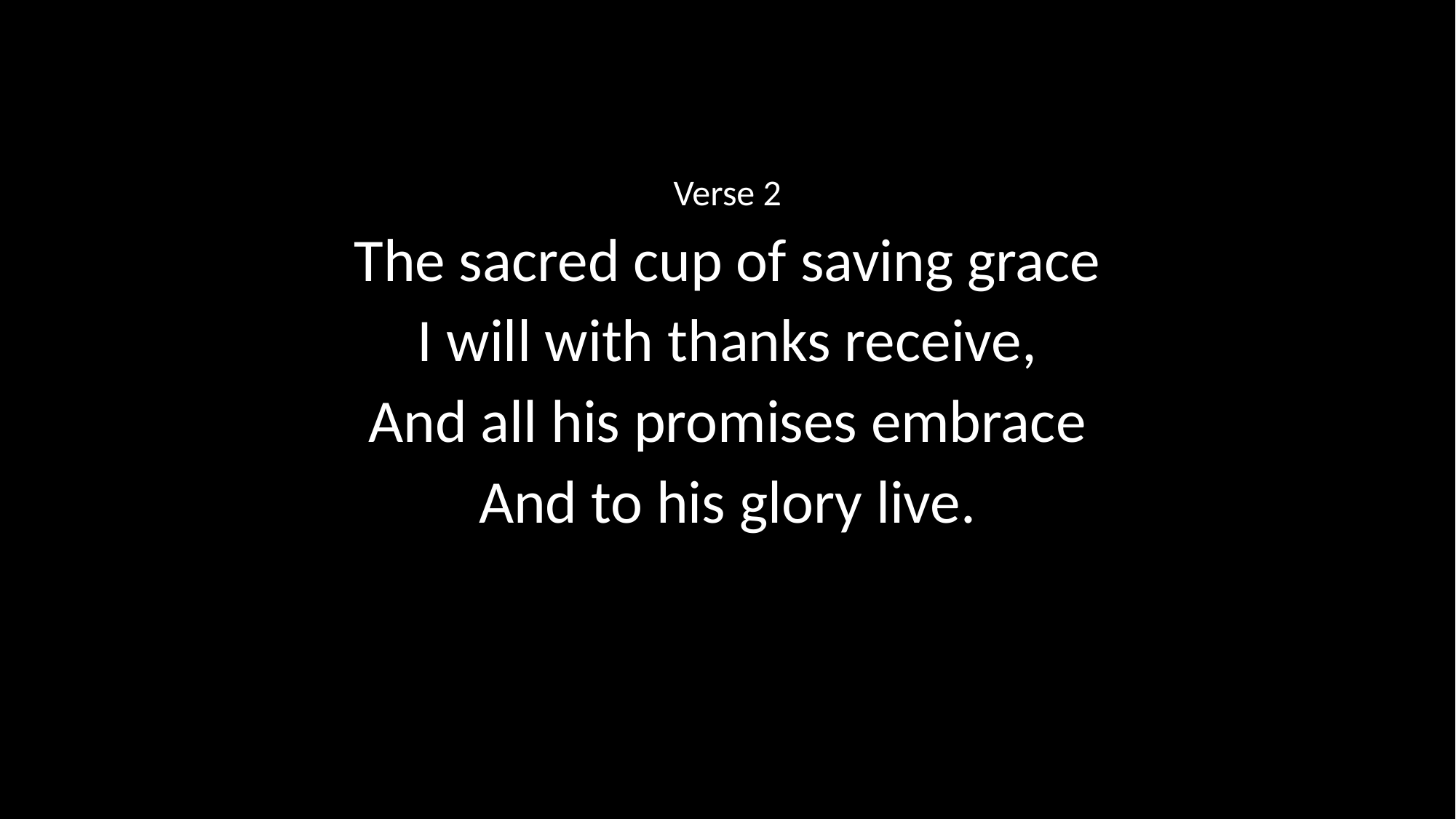

Verse 2
The sacred cup of saving grace
I will with thanks receive,
And all his promises embrace
And to his glory live.